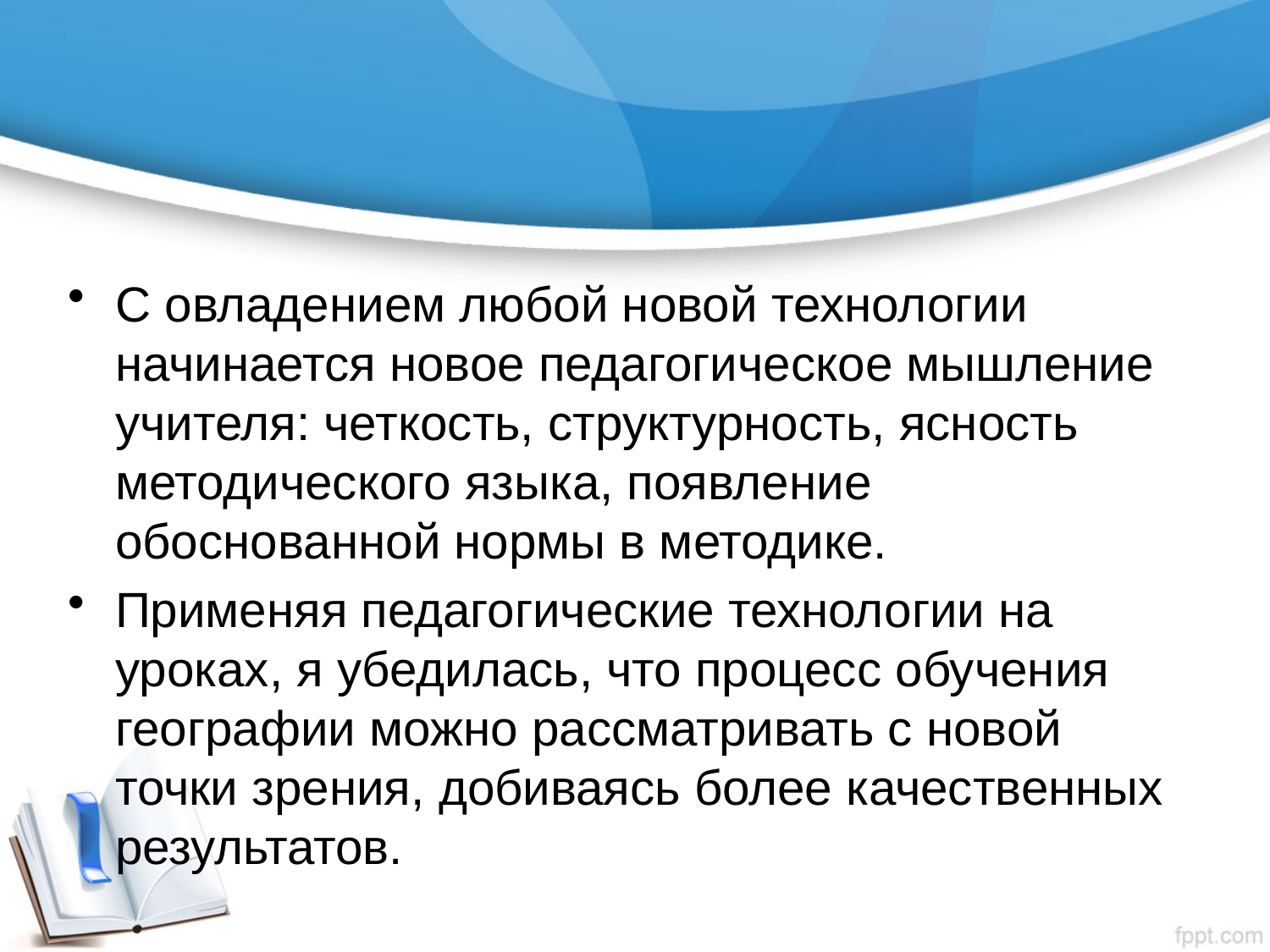

С овладением любой новой технологии начинается новое педагогическое мышление учителя: четкость, структурность, ясность методического языка, появление обоснованной нормы в методике.
Применяя педагогические технологии на уроках, я убедилась, что процесс обучения географии можно рассматривать с новой точки зрения, добиваясь более качественных результатов.